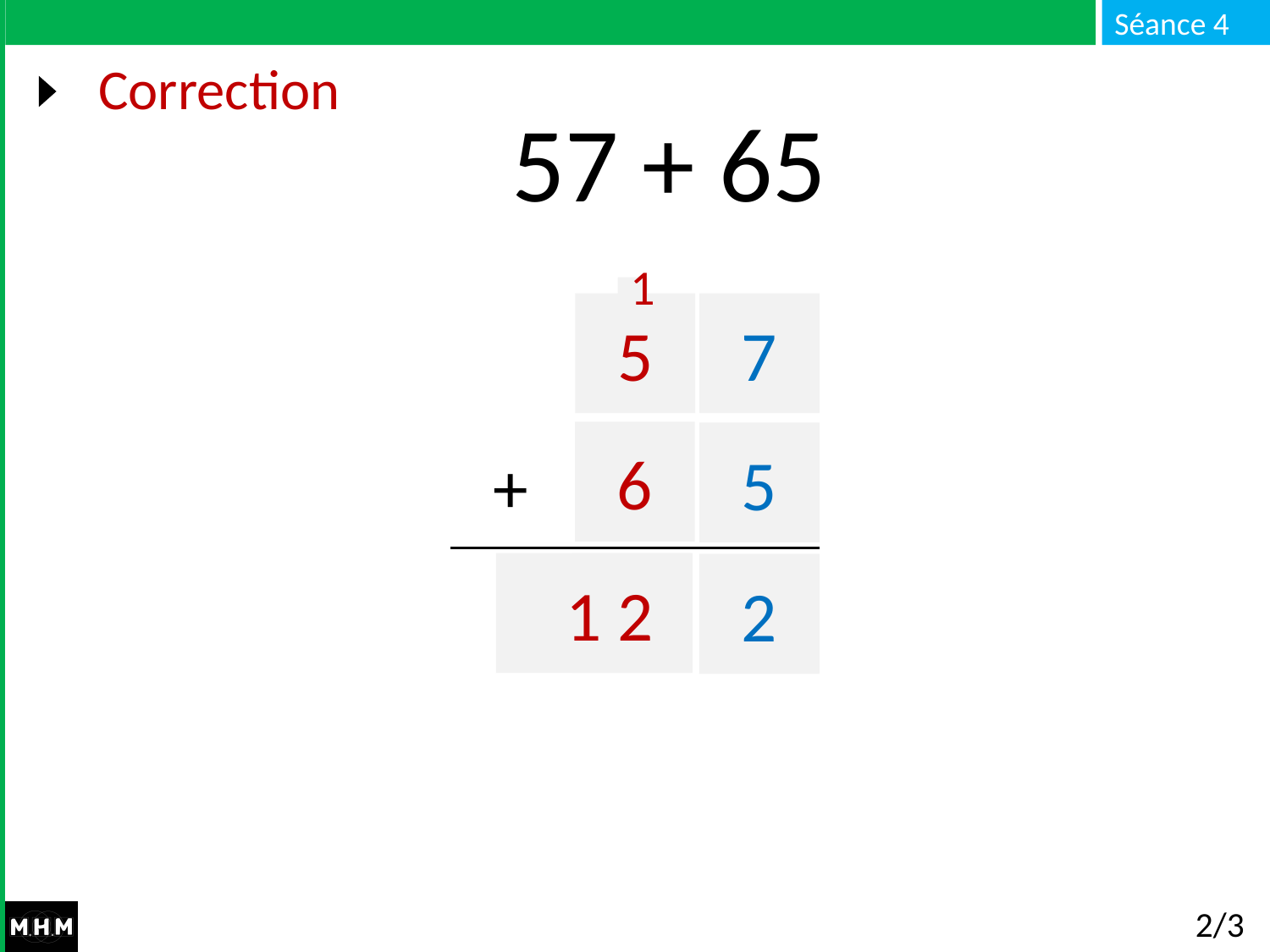

# Correction

57 + 65
1
5
7
+
6
5
...
...
  1 2
2
2/3